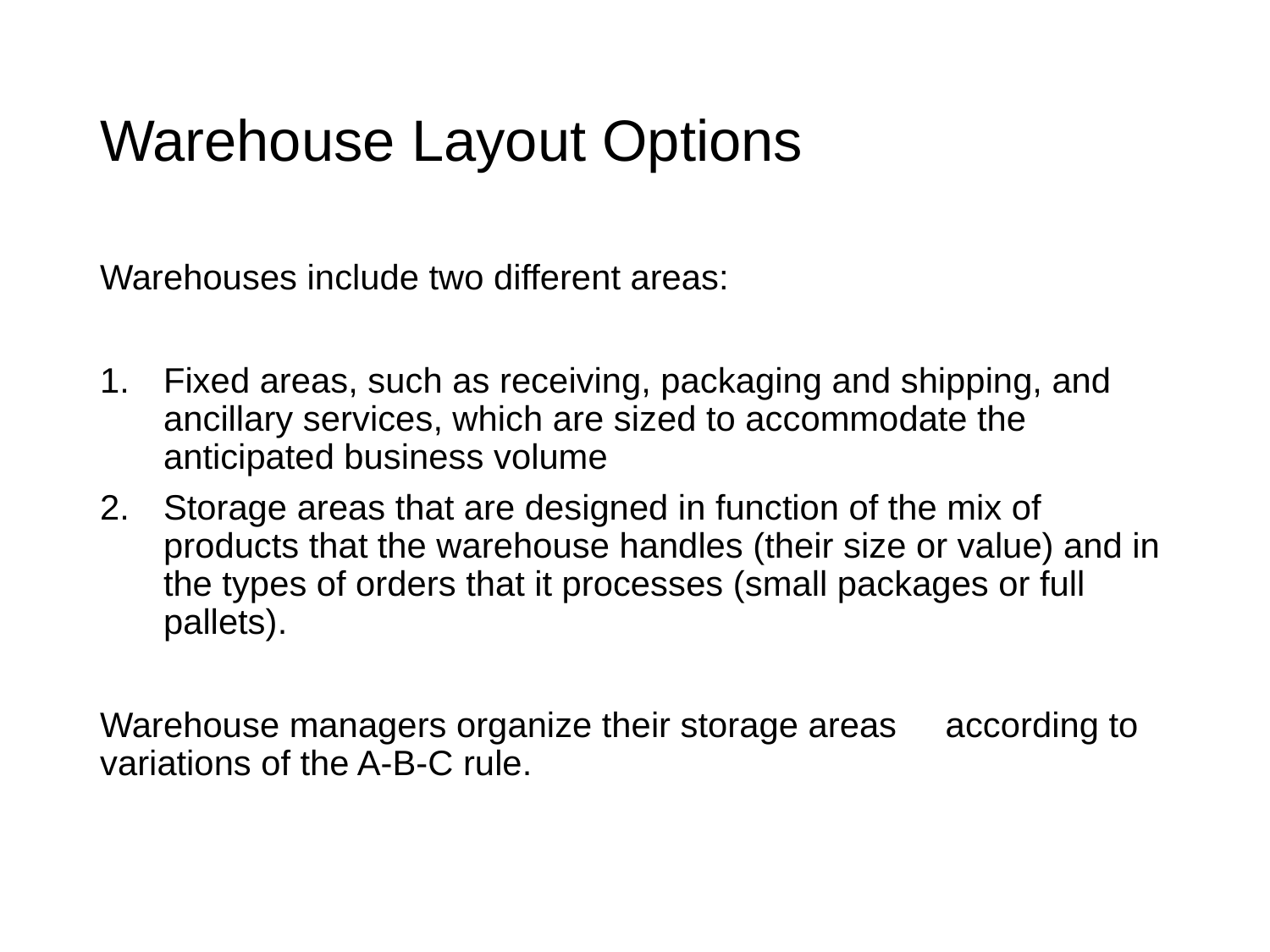

# Warehouse Layout Options
Warehouses include two different areas:

Fixed areas, such as receiving, packaging and shipping, and ancillary services, which are sized to accommodate the anticipated business volume
Storage areas that are designed in function of the mix of products that the warehouse handles (their size or value) and in the types of orders that it processes (small packages or full pallets).

Warehouse managers organize their storage areas     according to variations of the A-B-C rule.